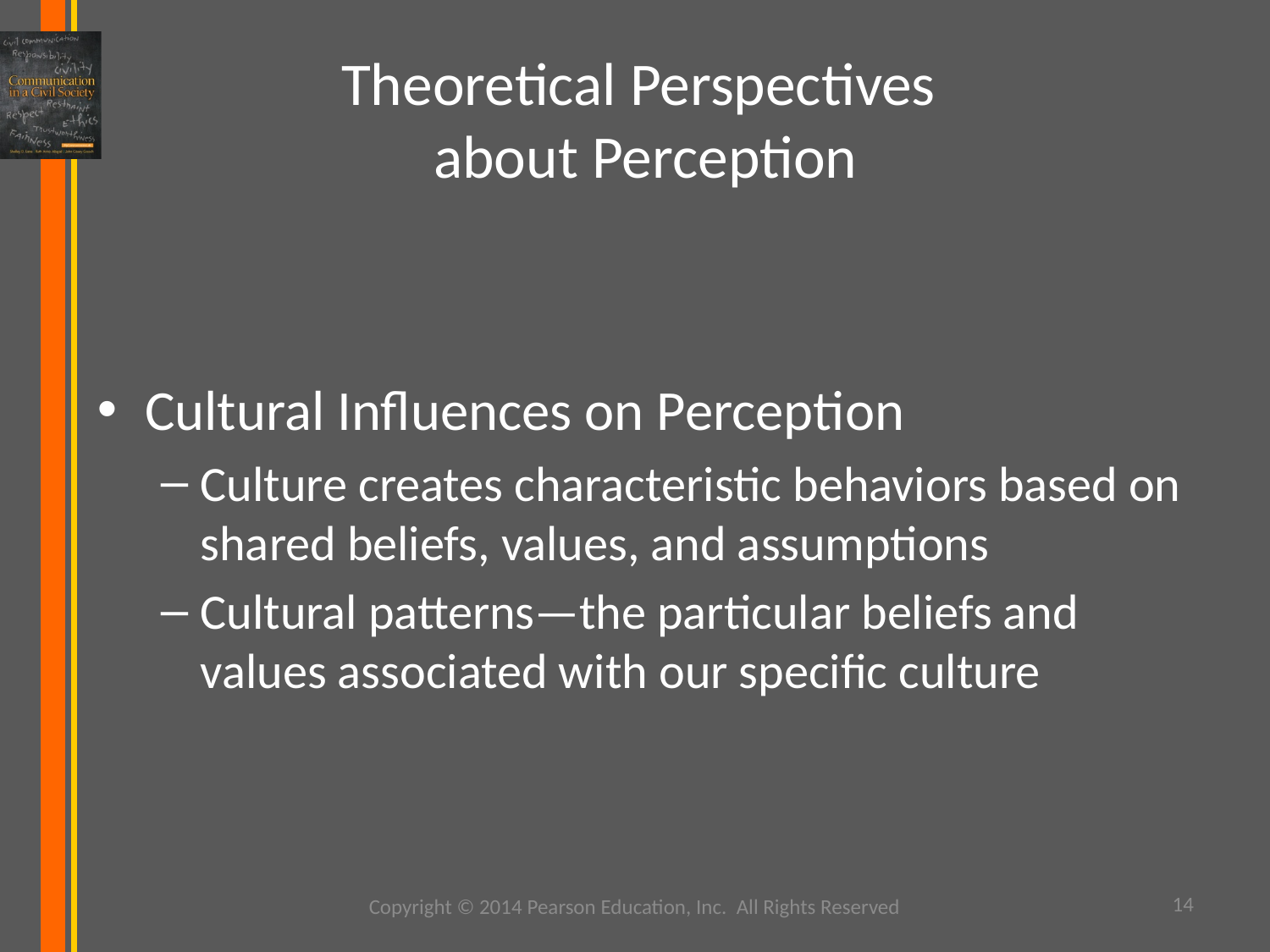

# Theoretical Perspectives about Perception
Cultural Influences on Perception
Culture creates characteristic behaviors based on shared beliefs, values, and assumptions
Cultural patterns—the particular beliefs and values associated with our specific culture
Copyright © 2014 Pearson Education, Inc.  All Rights Reserved
14